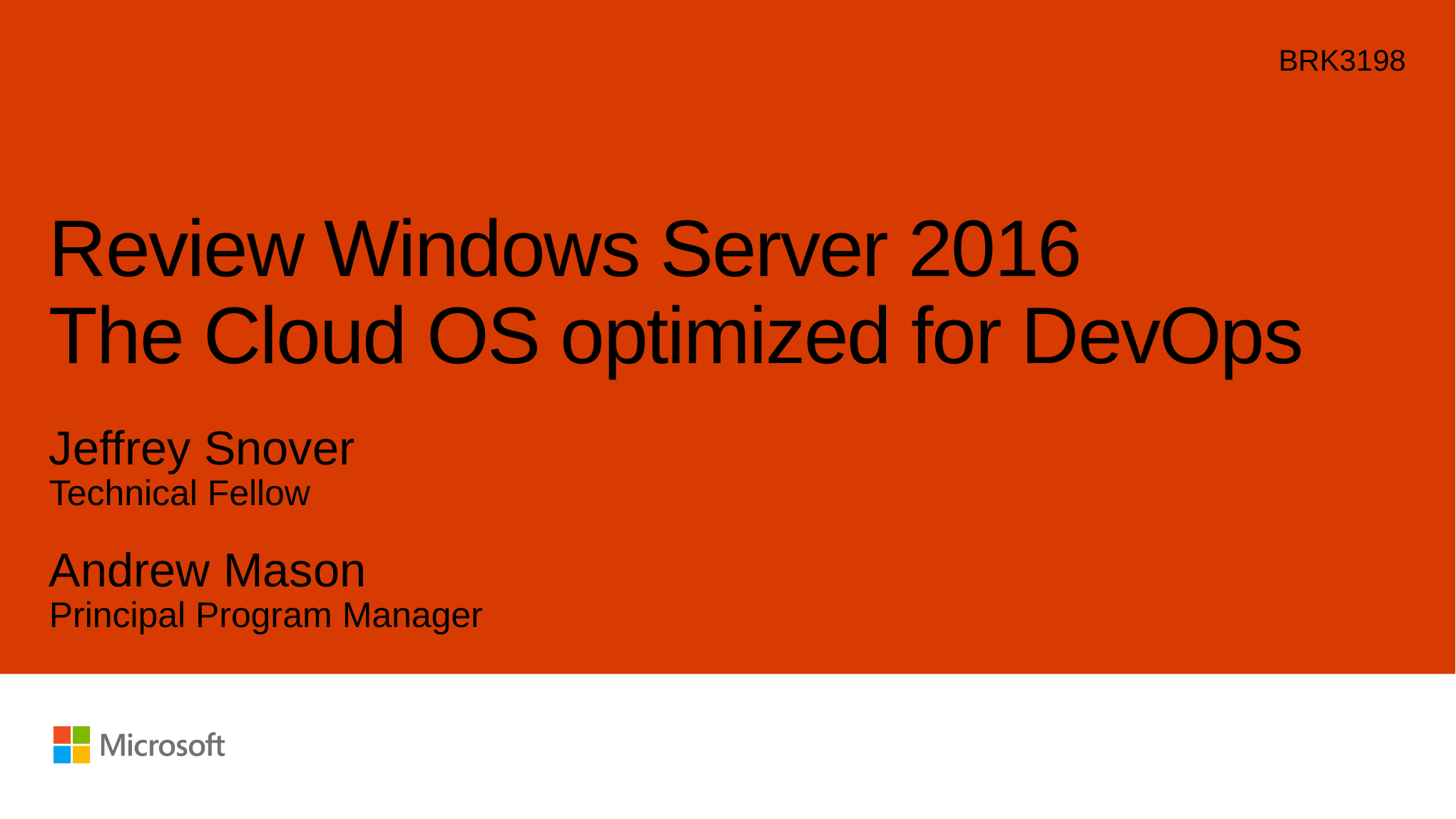

BRK3198
# Review Windows Server 2016 The Cloud OS optimized for DevOps
Jeffrey Snover
Technical Fellow
Andrew Mason
Principal Program Manager